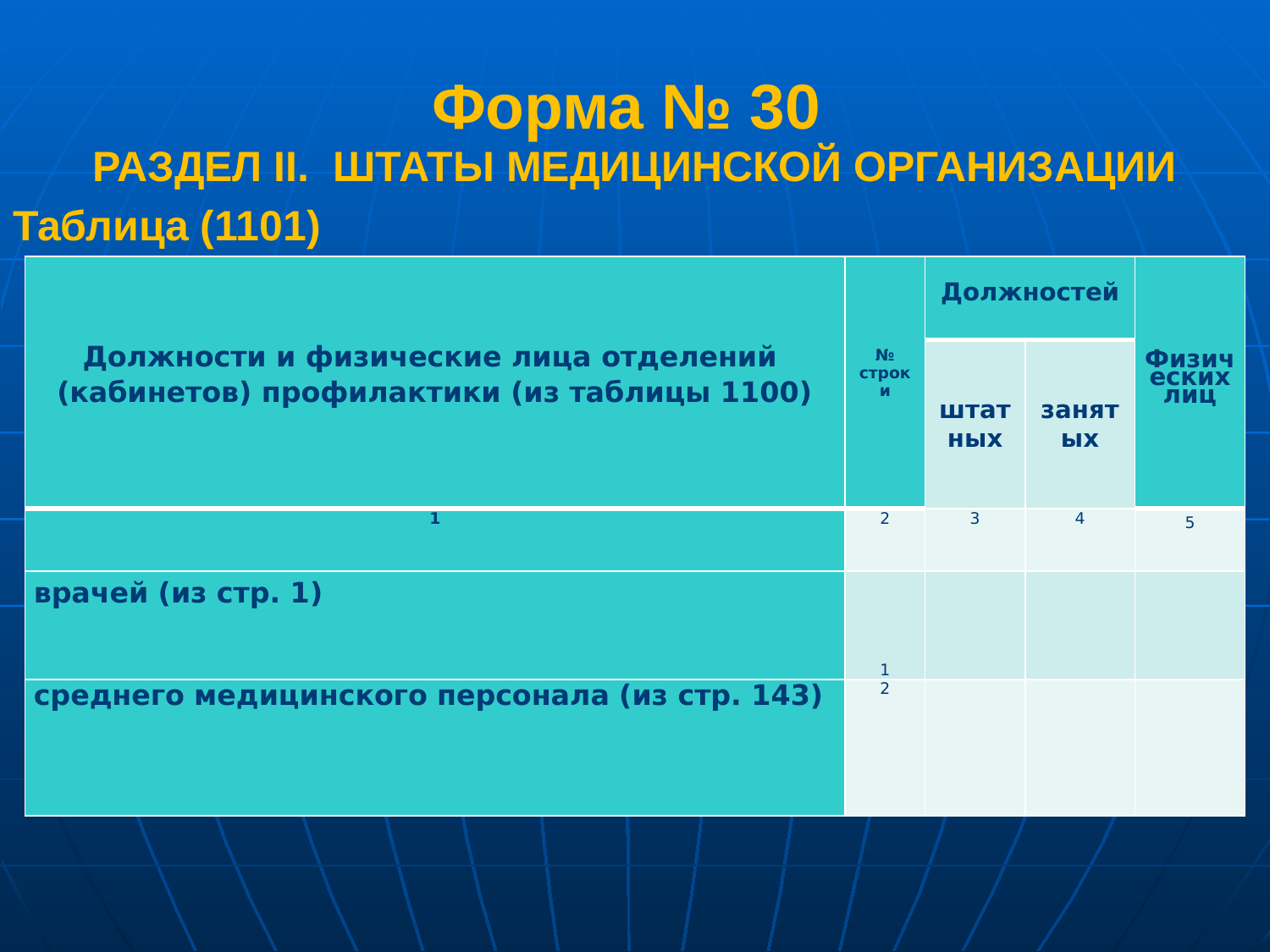

Форма № 30
РАЗДЕЛ II.  ШТАТЫ МЕДИЦИНСКОЙ ОРГАНИЗАЦИИ
Таблица (1101)

#

| Должности и физические лица отделений (кабинетов) профилактики (из таблицы 1100) | № строки | Должностей |  | Физических лиц |
| --- | --- | --- | --- | --- |
|  |  | штатных | занятых |  |
| 1 | 2 | 3 | 4 | 5 |
| врачей (из стр. 1) | 1 |  |  |  |
| среднего медицинского персонала (из стр. 143) | 2 |  |  |  |